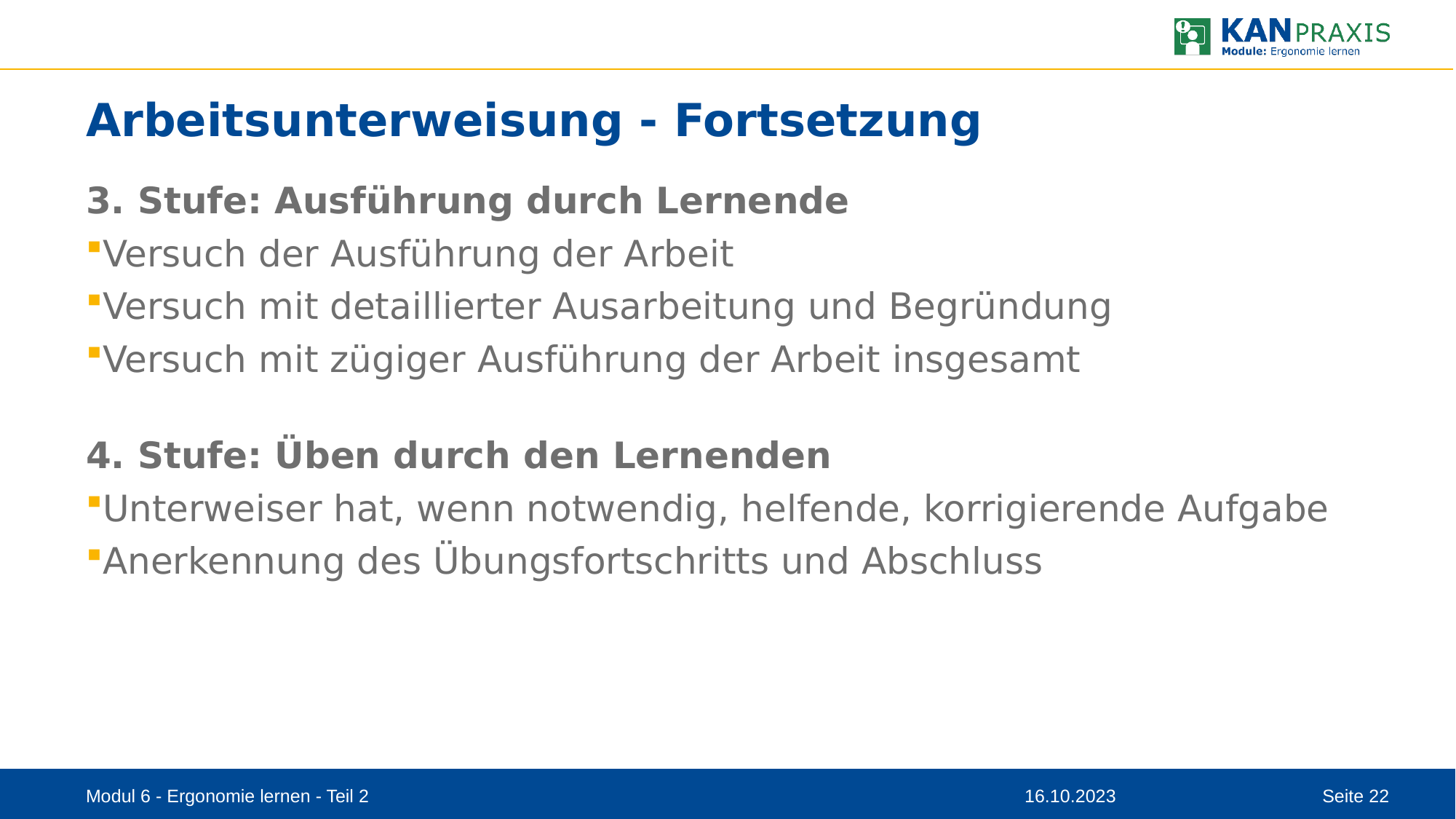

# Arbeitsunterweisung - Fortsetzung
3. Stufe: Ausführung durch Lernende
Versuch der Ausführung der Arbeit
Versuch mit detaillierter Ausarbeitung und Begründung
Versuch mit zügiger Ausführung der Arbeit insgesamt
4. Stufe: Üben durch den Lernenden
Unterweiser hat, wenn notwendig, helfende, korrigierende Aufgabe
Anerkennung des Übungsfortschritts und Abschluss

Modul 6 - Ergonomie lernen - Teil 2
16.10.2023
Seite 22